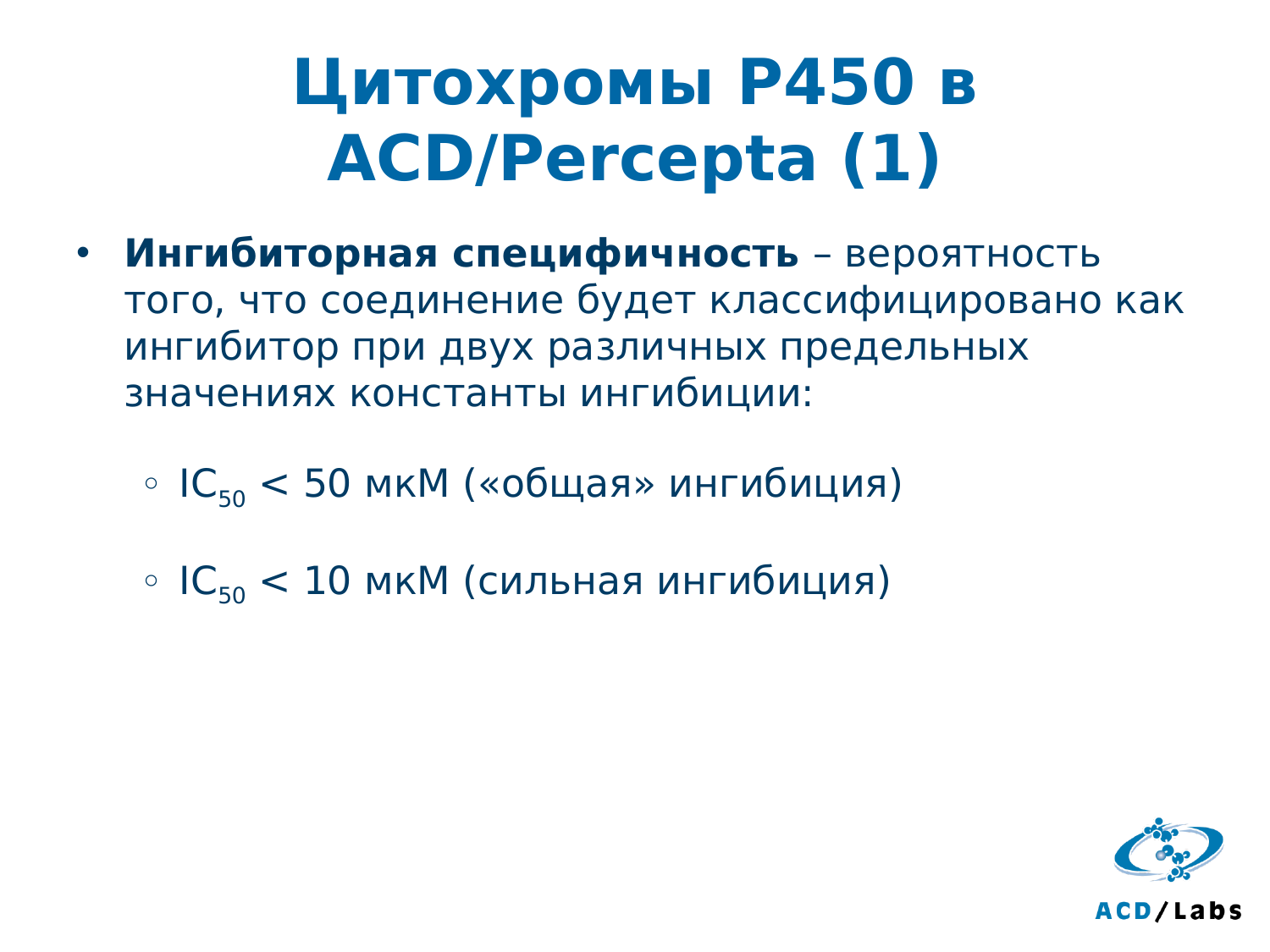

# Цитохромы P450 в ACD/Percepta (1)
Ингибиторная специфичность – вероятность того, что соединение будет классифицировано как ингибитор при двух различных предельных значениях константы ингибиции:
IC50 < 50 мкМ («общая» ингибиция)
IC50 < 10 мкМ (сильная ингибиция)